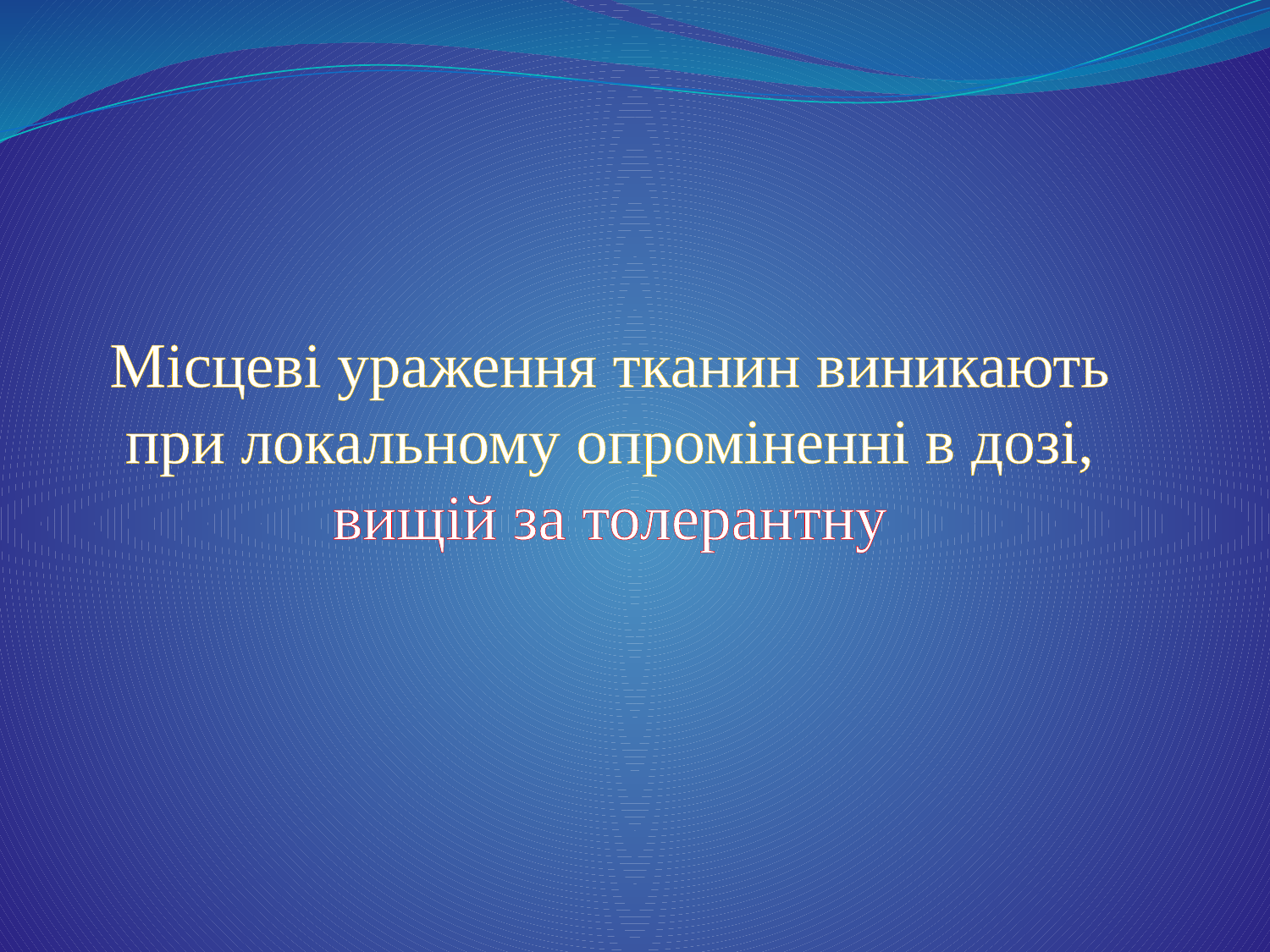

Місцеві ураження тканин виникають при локальному опроміненні в дозі, вищій за толерантну